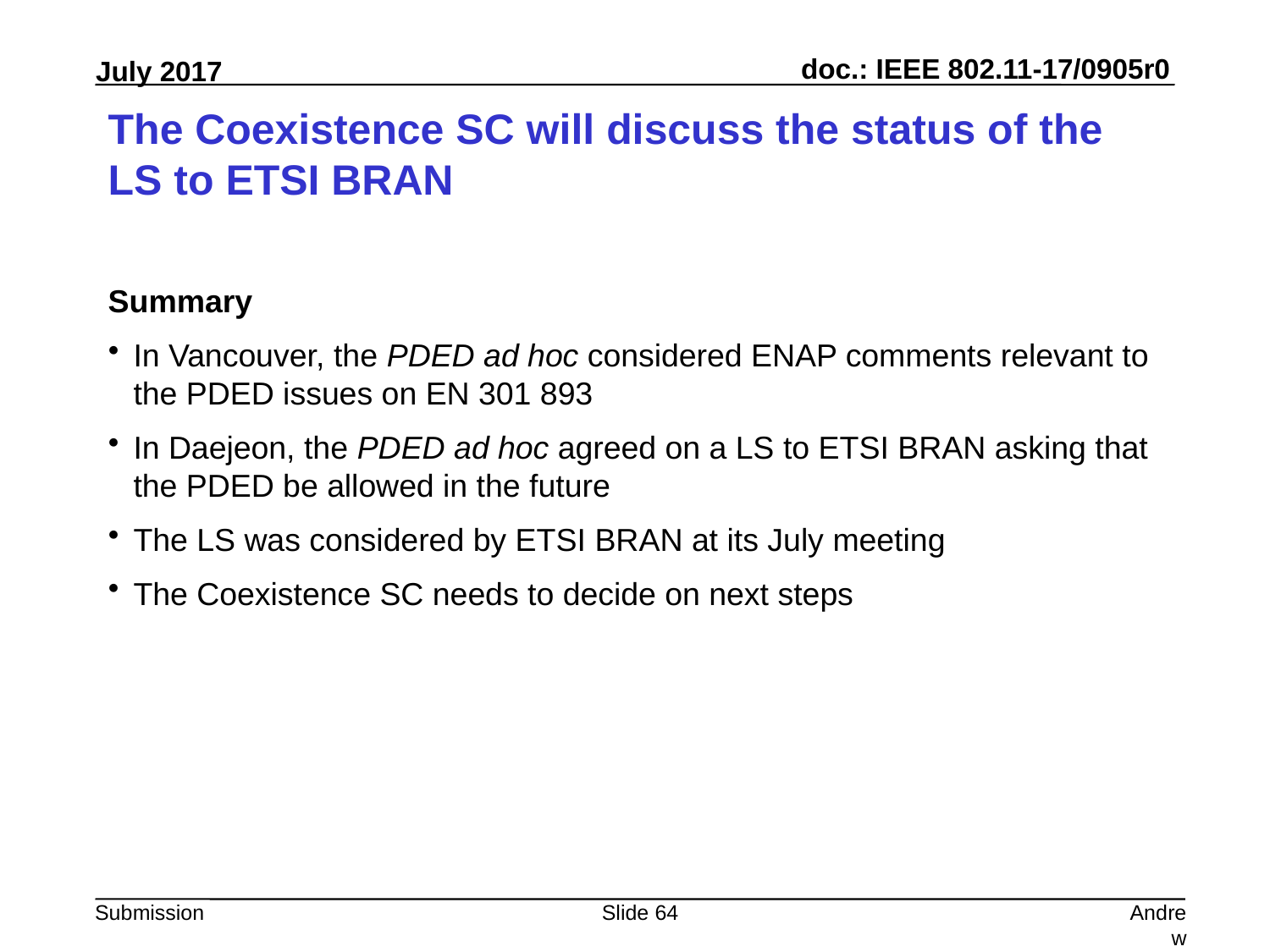

# The Coexistence SC will discuss the status of the LS to ETSI BRAN
Summary
In Vancouver, the PDED ad hoc considered ENAP comments relevant to the PDED issues on EN 301 893
In Daejeon, the PDED ad hoc agreed on a LS to ETSI BRAN asking that the PDED be allowed in the future
The LS was considered by ETSI BRAN at its July meeting
The Coexistence SC needs to decide on next steps
Slide 64
Andrew Myles, Cisco